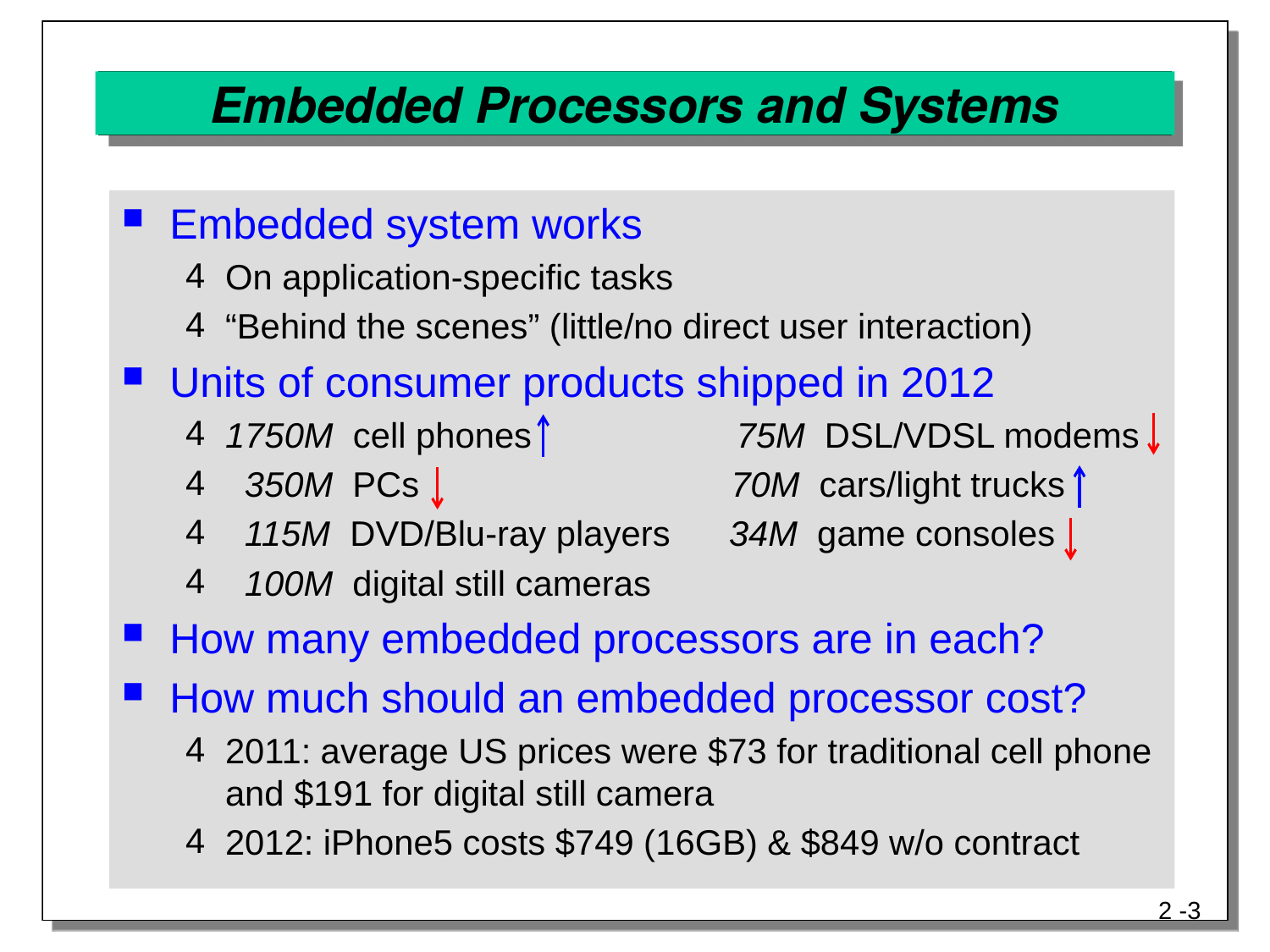

# Embedded Processors and Systems
Embedded system works
On application-specific tasks
“Behind the scenes” (little/no direct user interaction)
Units of consumer products shipped in 2012
1750M  cell phones                     75M  DSL/VDSL modems
  350M  PCs                                70M  cars/light trucks
  115M  DVD/Blu-ray players      34M  game consoles
  100M  digital still cameras
How many embedded processors are in each?
How much should an embedded processor cost?
2011: average US prices were $73 for traditional cell phone and $191 for digital still camera
2012: iPhone5 costs $749 (16GB) & $849 w/o contract